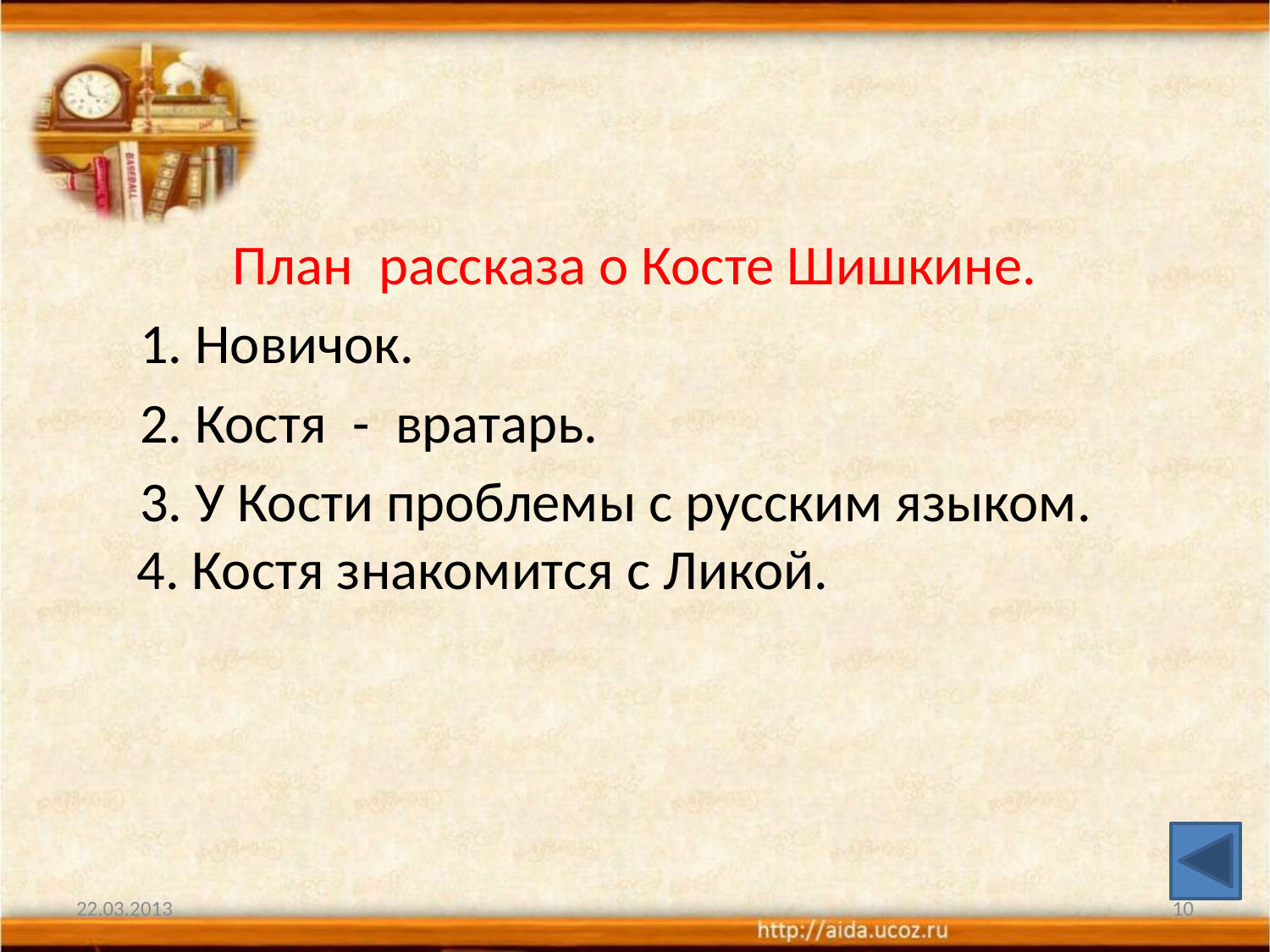

#
План  рассказа о Косте Шишкине.
     1. Новичок.
     2. Костя  -  вратарь.
     3. У Кости проблемы с русским языком. 
 4. Костя знакомится с Ликой.

22.03.2013
10